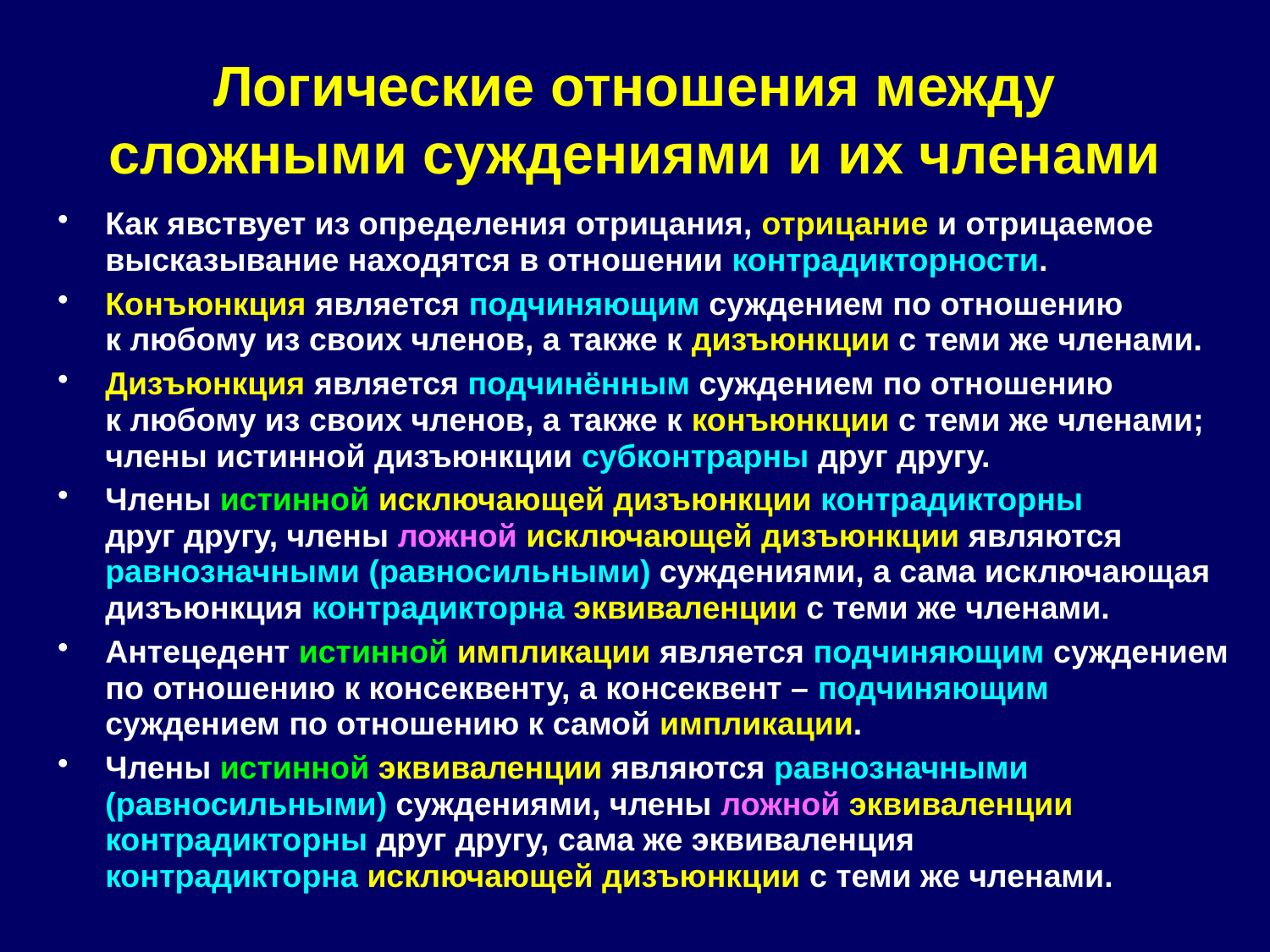

# Логические отношения между сложными суждениями и их членами
Как явствует из определения отрицания, отрицание и отрицаемое высказывание находятся в отношении контрадикторности.
Конъюнкция является подчиняющим суждением по отношению
к любому из своих членов, а также к дизъюнкции с теми же членами.
Дизъюнкция является подчинённым суждением по отношению
к любому из своих членов, а также к конъюнкции с теми же членами; члены истинной дизъюнкции субконтрарны друг другу.
Члены истинной исключающей дизъюнкции контрадикторны
друг другу, члены ложной исключающей дизъюнкции являются равнозначными (равносильными) суждениями, а сама исключающая дизъюнкция контрадикторна эквиваленции с теми же членами.
Антецедент истинной импликации является подчиняющим суждением по отношению к консеквенту, а консеквент – подчиняющим суждением по отношению к самой импликации.
Члены истинной эквиваленции являются равнозначными (равносильными) суждениями, члены ложной эквиваленции контрадикторны друг другу, сама же эквиваленция
контрадикторна исключающей дизъюнкции с теми же членами.